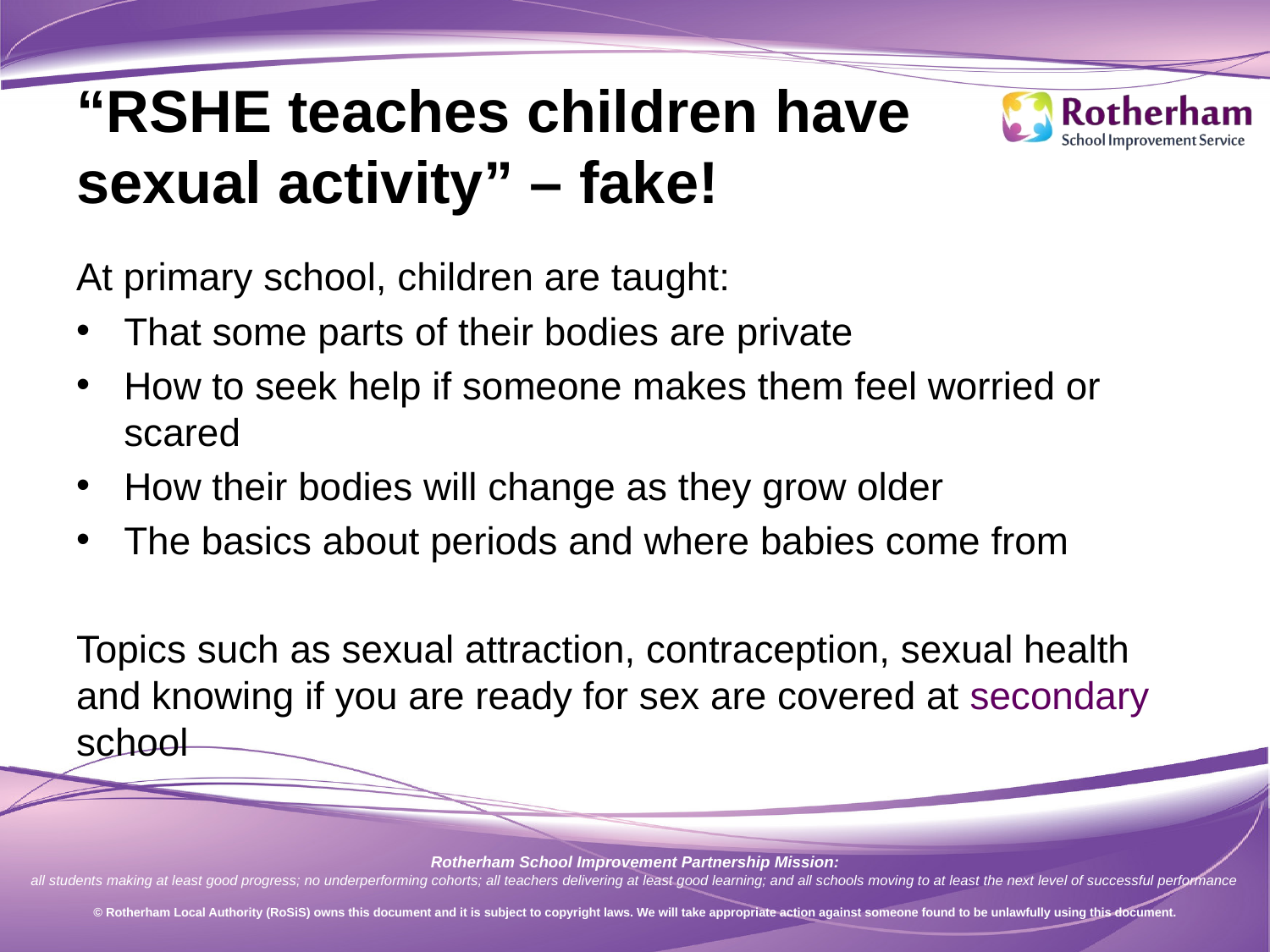

# “RSHE teaches children have sexual activity” – fake!
At primary school, children are taught:
That some parts of their bodies are private
How to seek help if someone makes them feel worried or scared
How their bodies will change as they grow older
The basics about periods and where babies come from

Topics such as sexual attraction, contraception, sexual health and knowing if you are ready for sex are covered at secondary school